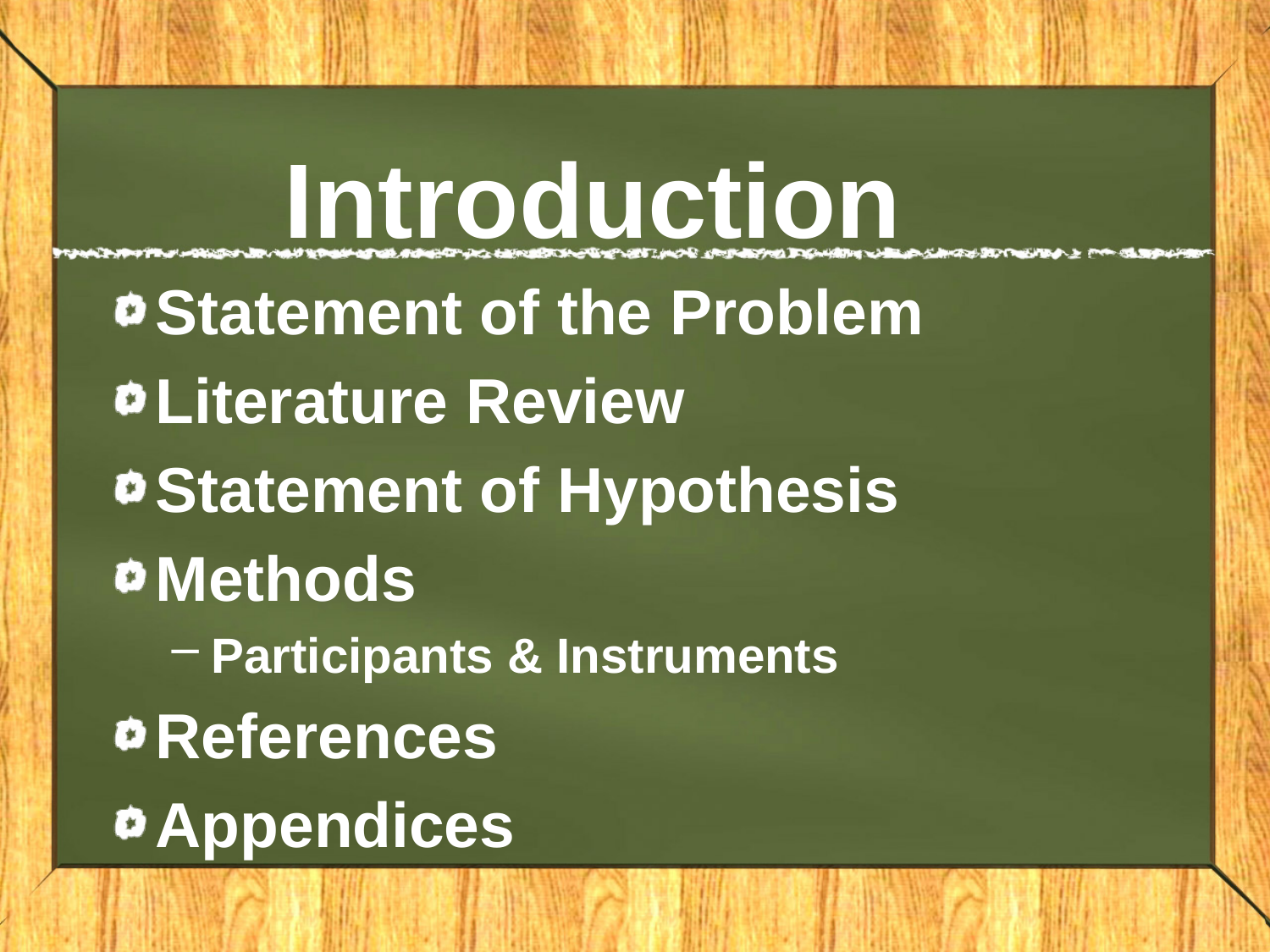

# Introduction
Statement of the Problem
Literature Review
Statement of Hypothesis
Methods
Participants & Instruments
References
Appendices